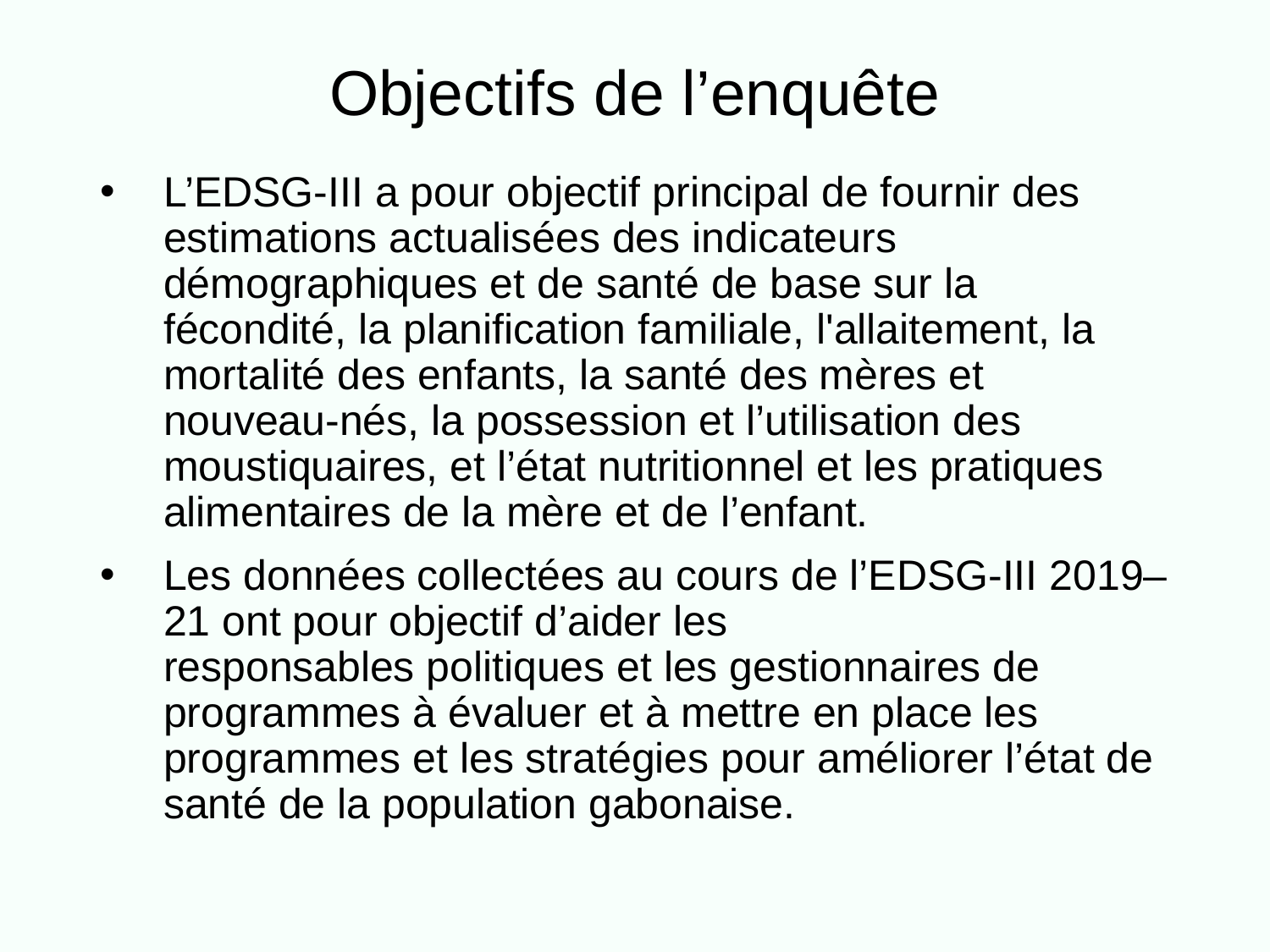

# Objectifs de l’enquête
L’EDSG-III a pour objectif principal de fournir des estimations actualisées des indicateurs démographiques et de santé de base sur la fécondité, la planification familiale, l'allaitement, la mortalité des enfants, la santé des mères et nouveau-nés, la possession et l’utilisation des moustiquaires, et l’état nutritionnel et les pratiques alimentaires de la mère et de l’enfant.
Les données collectées au cours de l’EDSG-III 2019–21 ont pour objectif d’aider les responsables politiques et les gestionnaires de programmes à évaluer et à mettre en place les programmes et les stratégies pour améliorer l’état de santé de la population gabonaise.